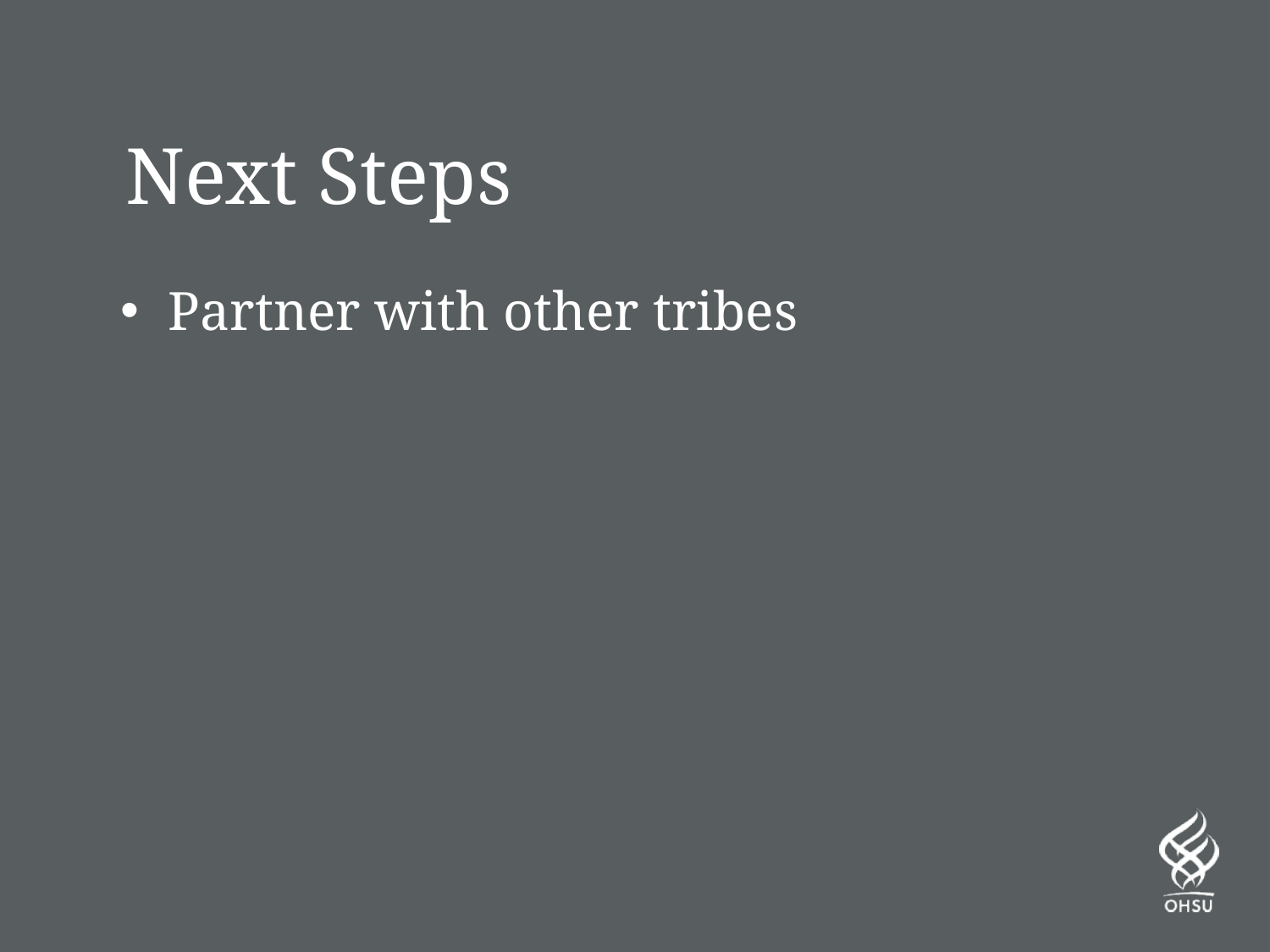

# Next Steps
Partner with other tribes